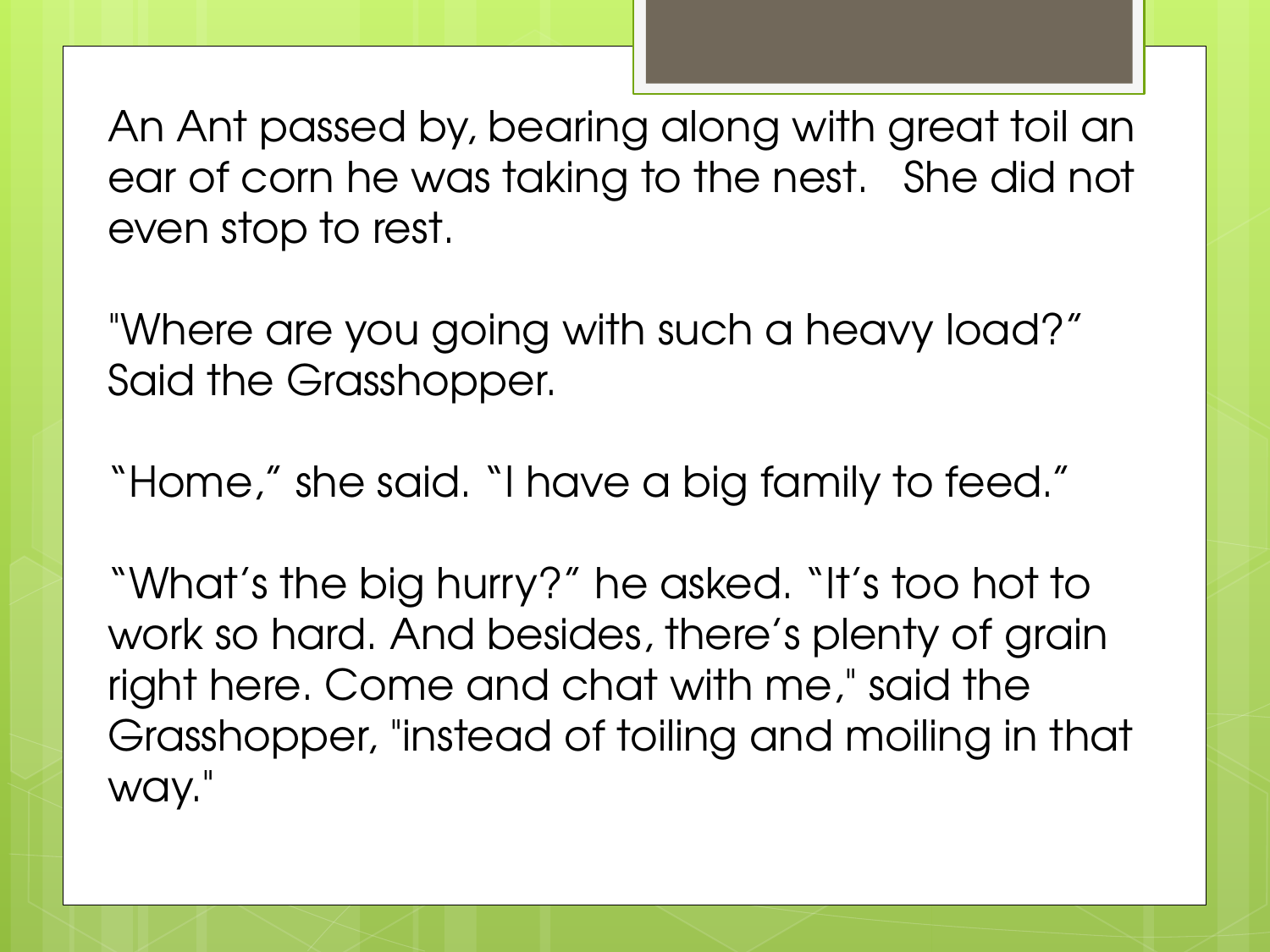

An Ant passed by, bearing along with great toil an ear of corn he was taking to the nest.   She did not even stop to rest.

"Where are you going with such a heavy load?” Said the Grasshopper.

“Home,” she said. “I have a big family to feed.”

“What’s the big hurry?” he asked. “It’s too hot to work so hard. And besides, there’s plenty of grain right here. Come and chat with me," said the Grasshopper, "instead of toiling and moiling in that way."